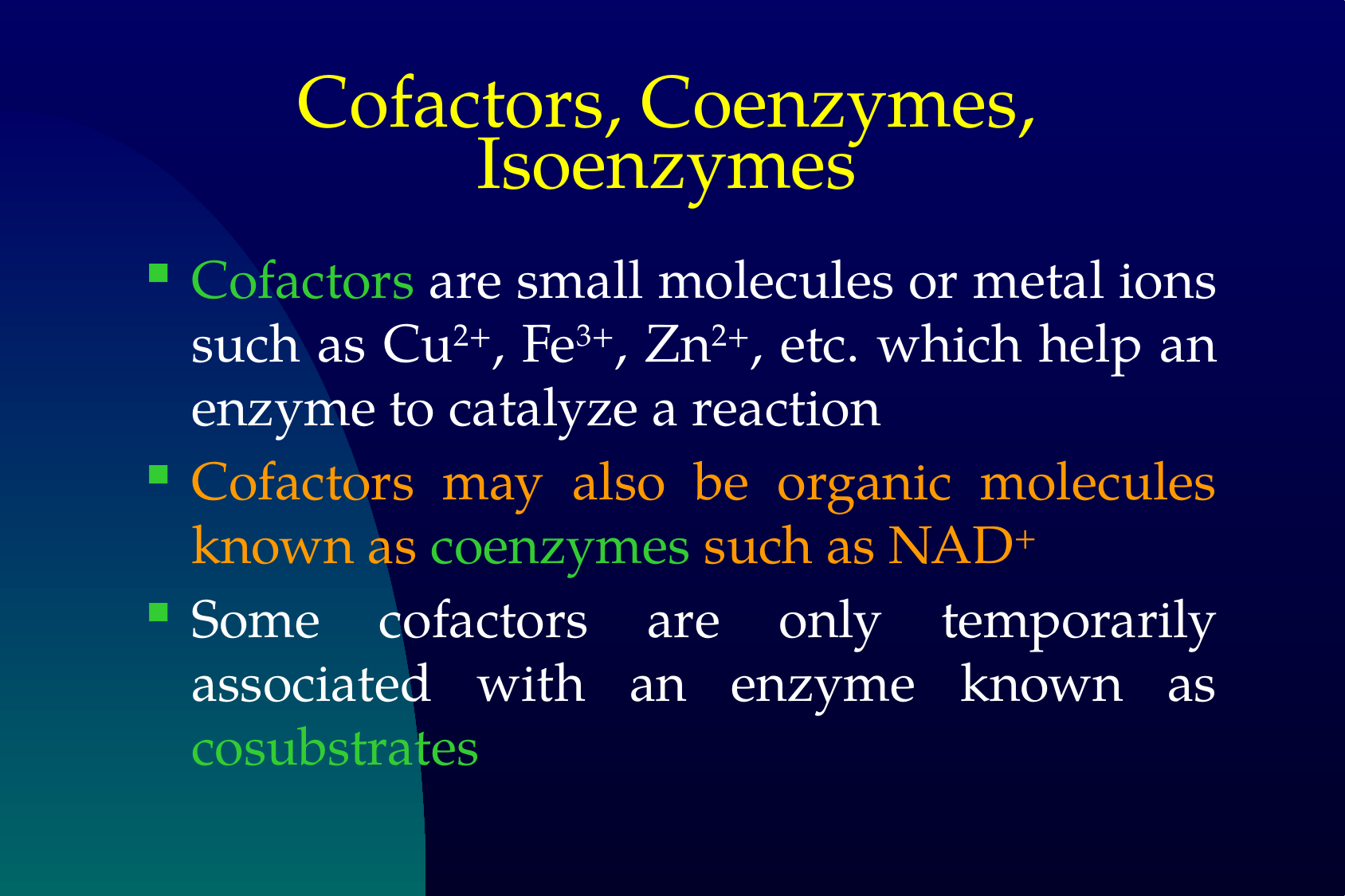

# Cofactors, Coenzymes, Isoenzymes
Cofactors are small molecules or metal ions such as Cu2+, Fe3+, Zn2+, etc. which help an enzyme to catalyze a reaction
Cofactors may also be organic molecules known as coenzymes such as NAD+
Some cofactors are only temporarily associated with an enzyme known as cosubstrates